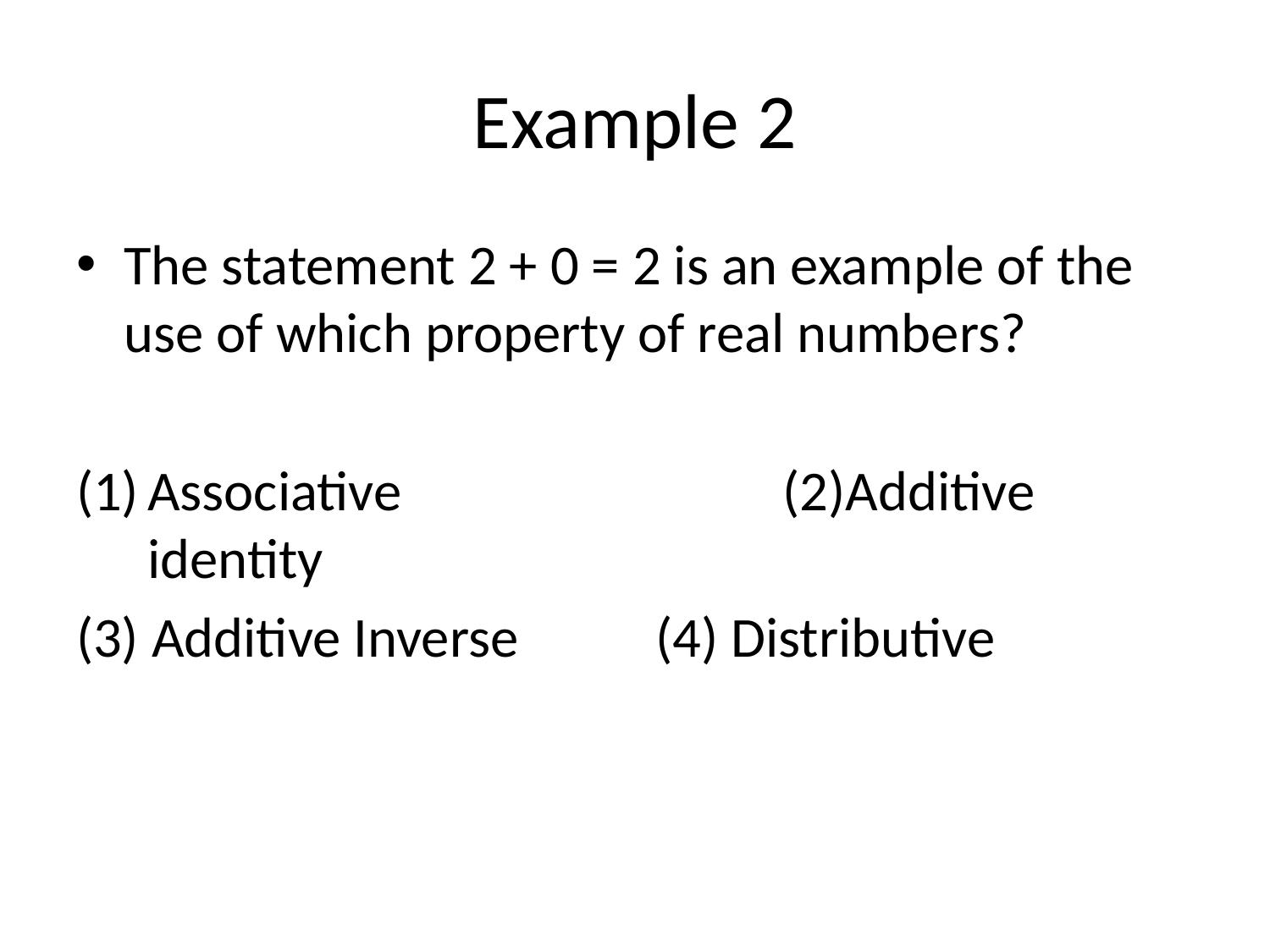

# Example 2
The statement 2 + 0 = 2 is an example of the use of which property of real numbers?

Associative			(2)Additive identity
(3) Additive Inverse 	(4) Distributive